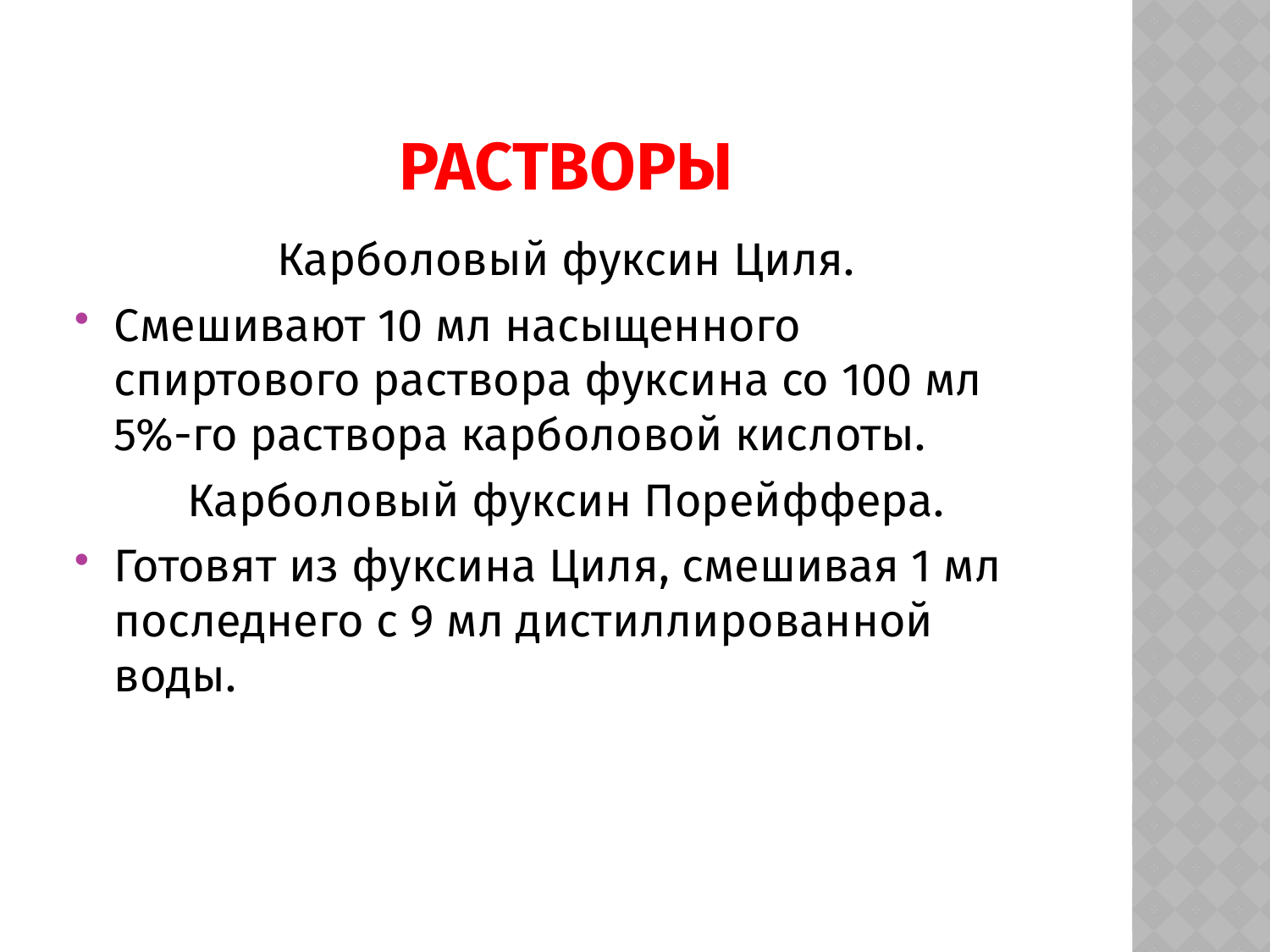

# Растворы
Карболовый фуксин Циля.
Смешивают 10 мл насыщенного спиртового раствора фуксина со 100 мл 5%-го раствора карболовой кислоты.
Карболовый фуксин Порейффера.
Готовят из фуксина Циля, смешивая 1 мл последнего с 9 мл дистиллированной воды.